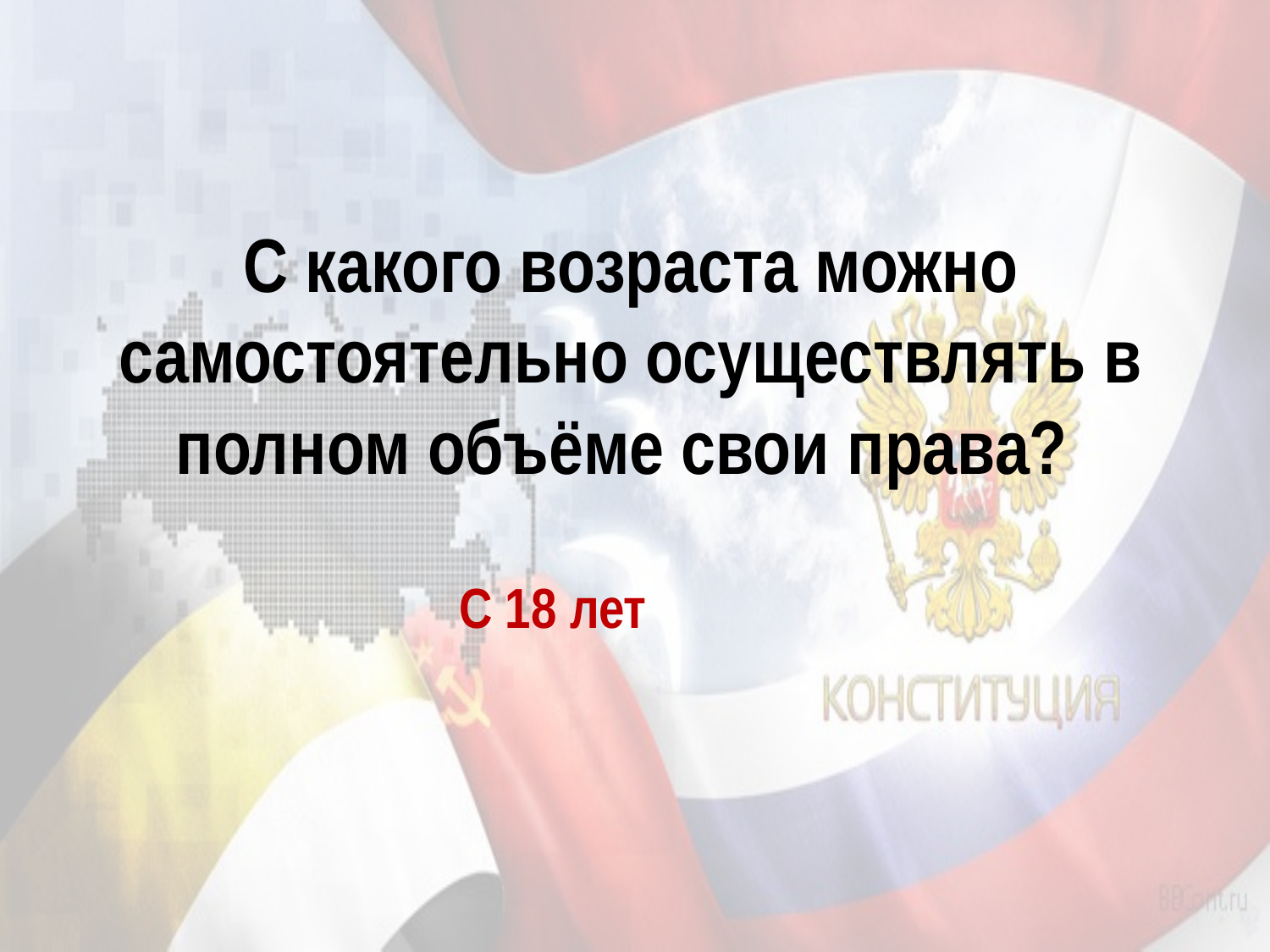

# С какого возраста можно самостоятельно осуществлять в полном объёме свои права?
С 18 лет